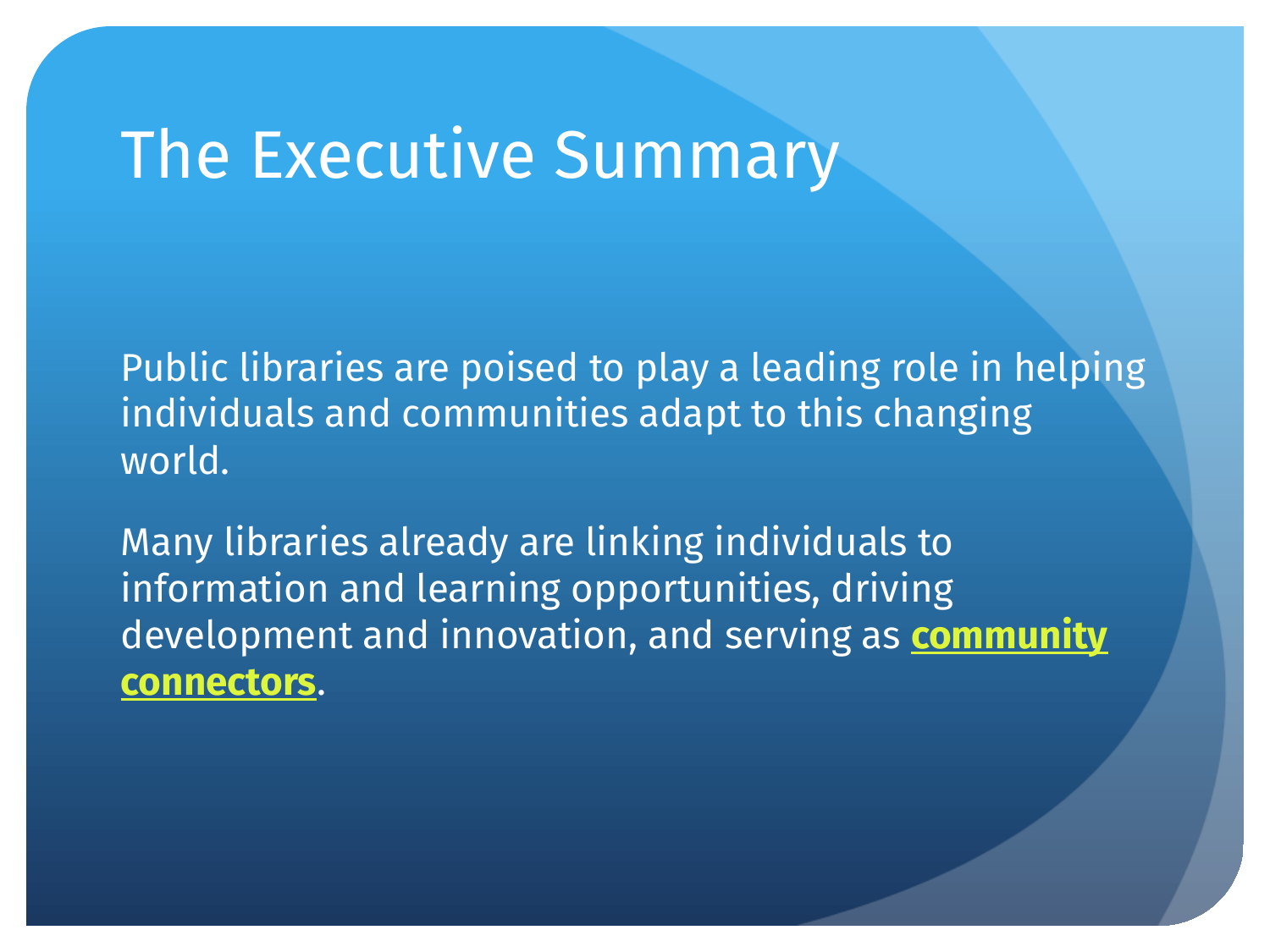

# The Executive Summary

Public libraries are poised to play a leading role in helping individuals and communities adapt to this changing world.
Many libraries already are linking individuals to information and learning opportunities, driving development and innovation, and serving as community connectors.